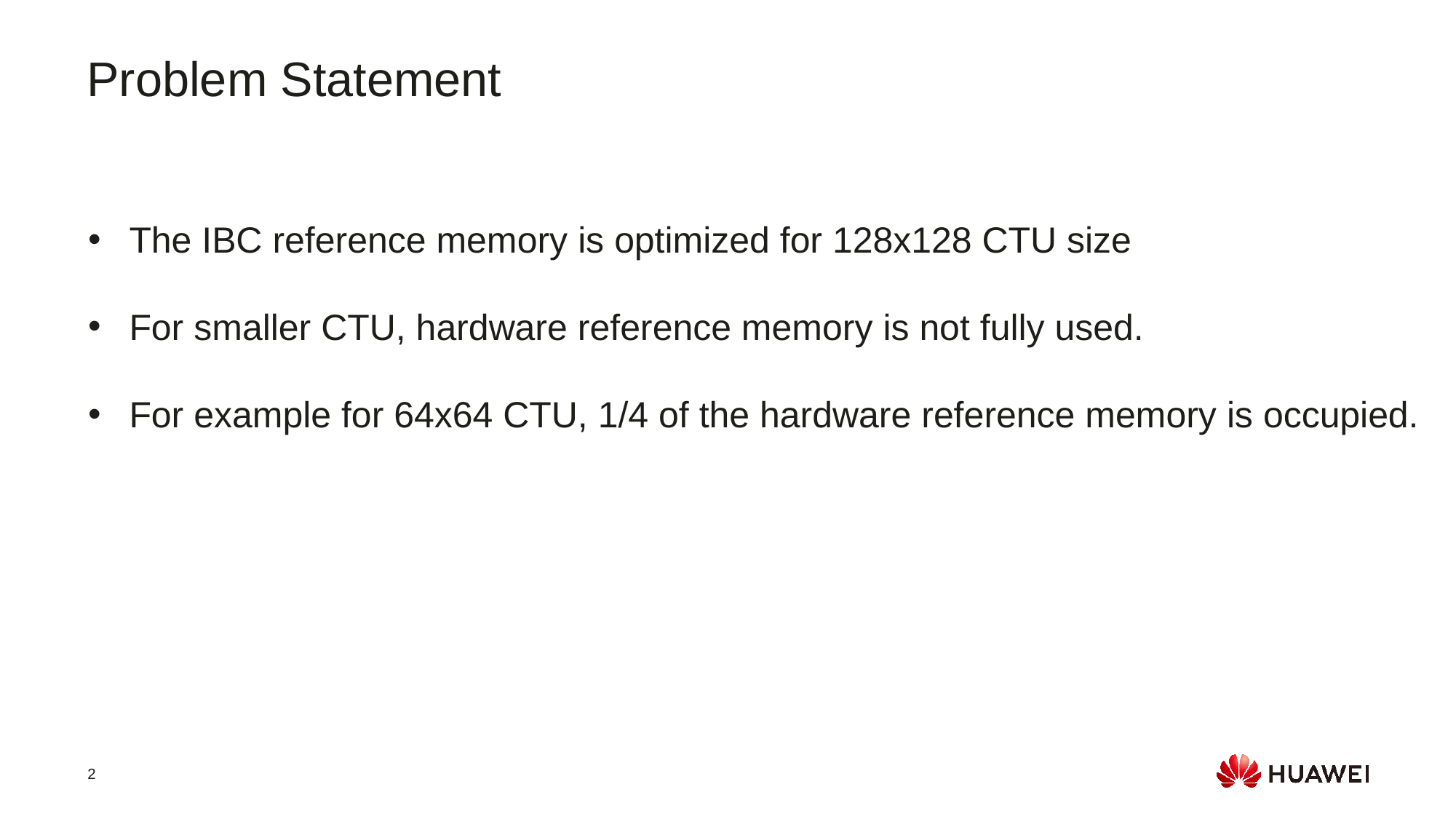

Problem Statement
The IBC reference memory is optimized for 128x128 CTU size
For smaller CTU, hardware reference memory is not fully used.
For example for 64x64 CTU, 1/4 of the hardware reference memory is occupied.